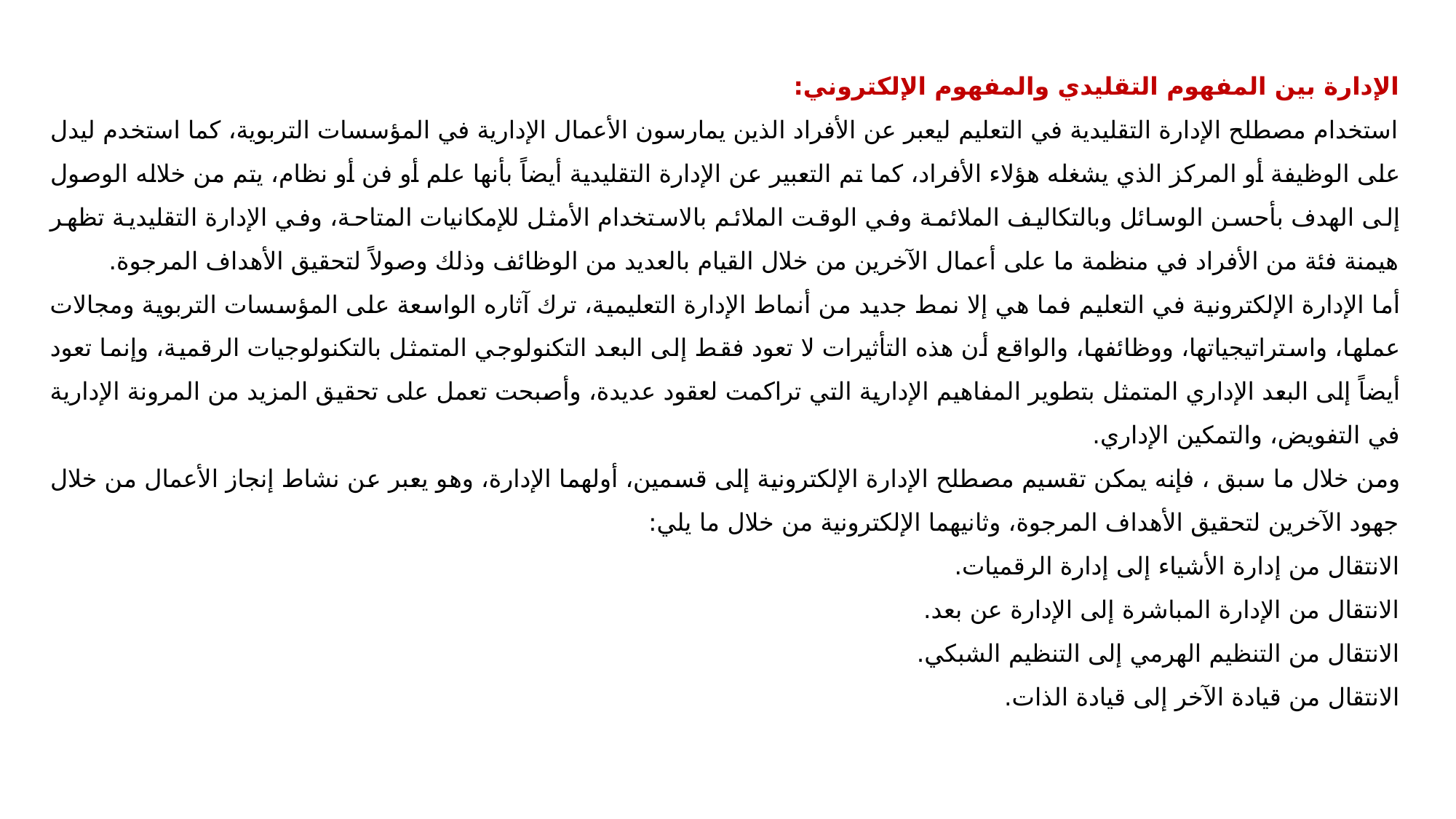

الإدارة بين المفهوم التقليدي والمفهوم الإلكتروني:
استخدام مصطلح الإدارة التقليدية في التعليم ليعبر عن الأفراد الذين يمارسون الأعمال الإدارية في المؤسسات التربوية، كما استخدم ليدل على الوظيفة أو المركز الذي يشغله هؤلاء الأفراد، كما تم التعبير عن الإدارة التقليدية أيضاً بأنها علم أو فن أو نظام، يتم من خلاله الوصول إلى الهدف بأحسن الوسائل وبالتكاليف الملائمة وفي الوقت الملائم بالاستخدام الأمثل للإمكانيات المتاحة، وفي الإدارة التقليدية تظهر هيمنة فئة من الأفراد في منظمة ما على أعمال الآخرين من خلال القيام بالعديد من الوظائف وذلك وصولاً لتحقيق الأهداف المرجوة.
أما الإدارة الإلكترونية في التعليم فما هي إلا نمط جديد من أنماط الإدارة التعليمية، ترك آثاره الواسعة على المؤسسات التربوية ومجالات عملها، واستراتيجياتها، ووظائفها، والواقع أن هذه التأثيرات لا تعود فقط إلى البعد التكنولوجي المتمثل بالتكنولوجيات الرقمية، وإنما تعود أيضاً إلى البعد الإداري المتمثل بتطوير المفاهيم الإدارية التي تراكمت لعقود عديدة، وأصبحت تعمل على تحقيق المزيد من المرونة الإدارية في التفويض، والتمكين الإداري.
ومن خلال ما سبق ، فإنه يمكن تقسيم مصطلح الإدارة الإلكترونية إلى قسمين، أولهما الإدارة، وهو يعبر عن نشاط إنجاز الأعمال من خلال جهود الآخرين لتحقيق الأهداف المرجوة، وثانيهما الإلكترونية من خلال ما يلي:
الانتقال من إدارة الأشياء إلى إدارة الرقميات.
الانتقال من الإدارة المباشرة إلى الإدارة عن بعد.
الانتقال من التنظيم الهرمي إلى التنظيم الشبكي.
الانتقال من قيادة الآخر إلى قيادة الذات.